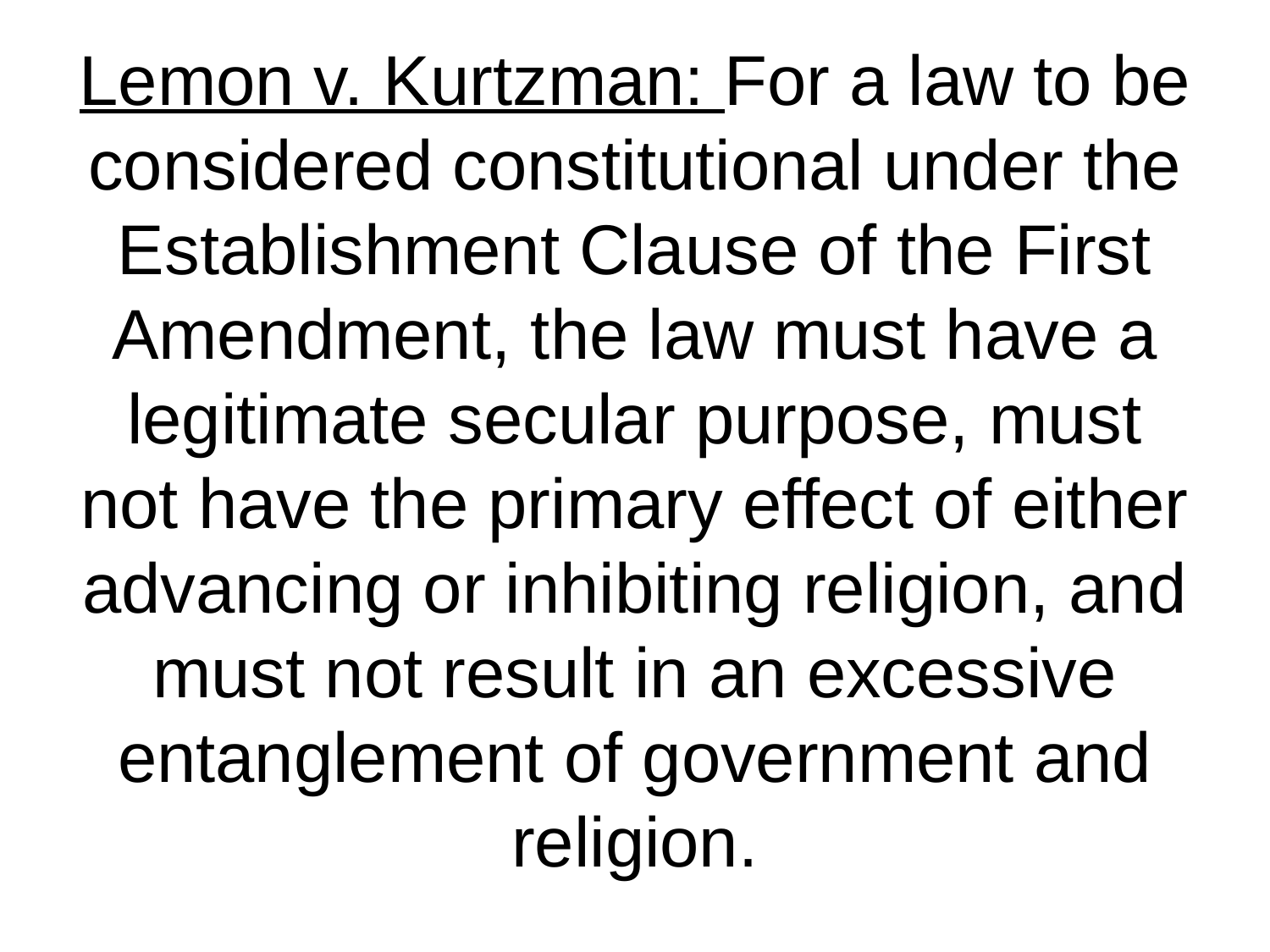

# Lemon v. Kurtzman: For a law to be considered constitutional under the Establishment Clause of the First Amendment, the law must have a legitimate secular purpose, must not have the primary effect of either advancing or inhibiting religion, and must not result in an excessive entanglement of government and religion.